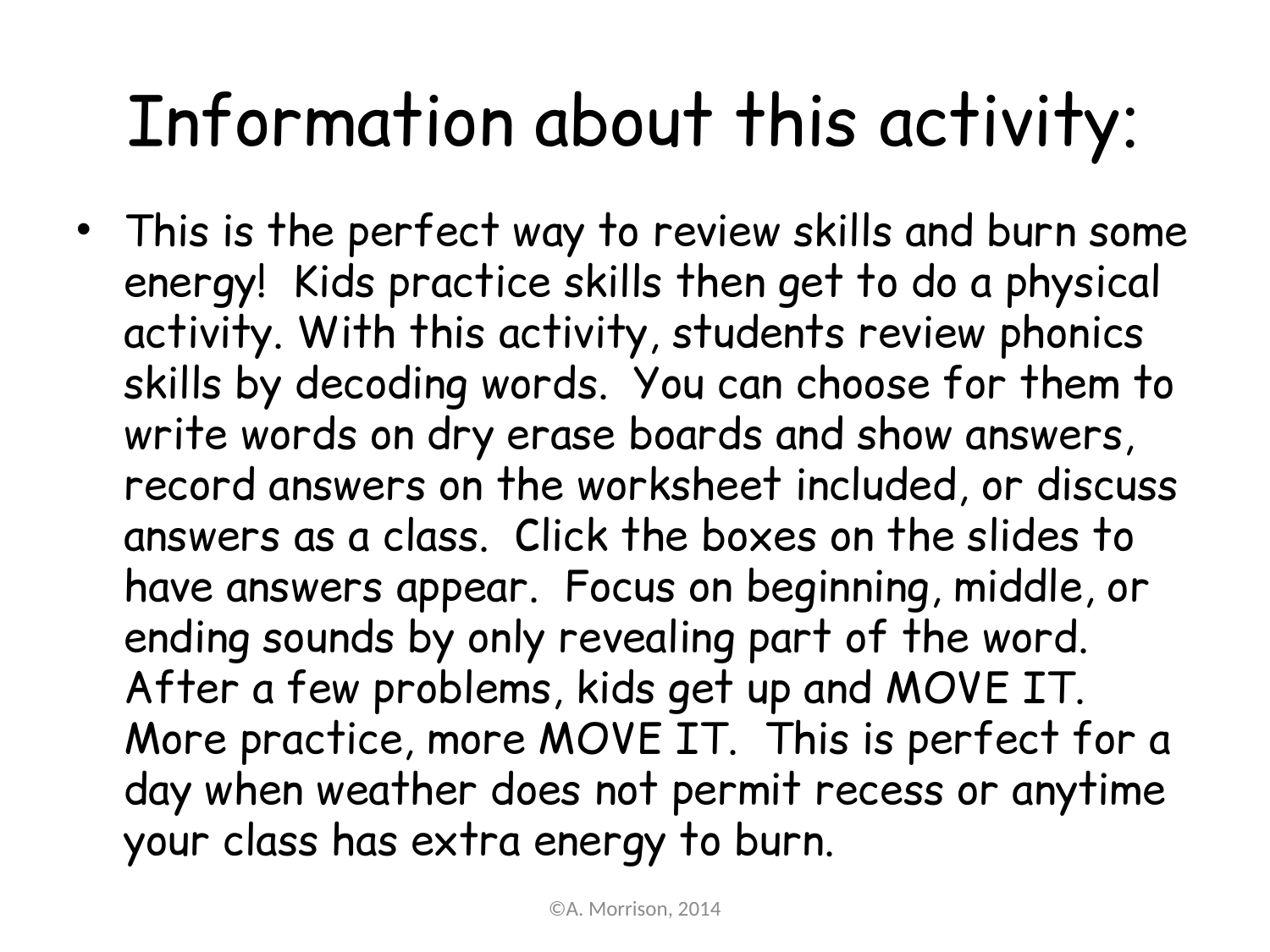

# Information about this activity:
This is the perfect way to review skills and burn some energy!  Kids practice skills then get to do a physical activity. With this activity, students review phonics skills by decoding words.  You can choose for them to write words on dry erase boards and show answers, record answers on the worksheet included, or discuss answers as a class.  Click the boxes on the slides to have answers appear.  Focus on beginning, middle, or ending sounds by only revealing part of the word.  After a few problems, kids get up and MOVE IT.  More practice, more MOVE IT.  This is perfect for a day when weather does not permit recess or anytime your class has extra energy to burn.
©A. Morrison, 2014